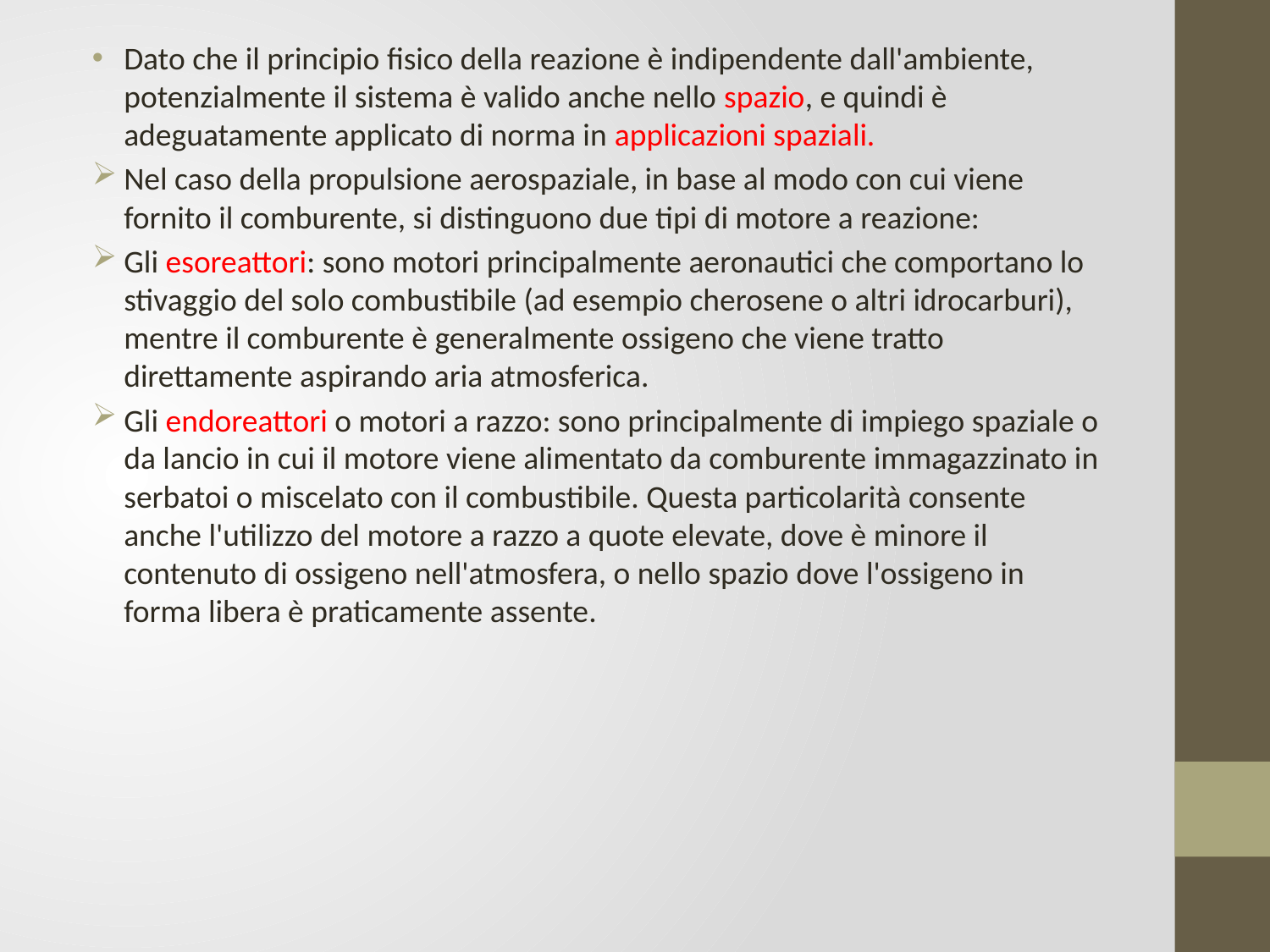

Dato che il principio fisico della reazione è indipendente dall'ambiente, potenzialmente il sistema è valido anche nello spazio, e quindi è adeguatamente applicato di norma in applicazioni spaziali.
Nel caso della propulsione aerospaziale, in base al modo con cui viene fornito il comburente, si distinguono due tipi di motore a reazione:
Gli esoreattori: sono motori principalmente aeronautici che comportano lo stivaggio del solo combustibile (ad esempio cherosene o altri idrocarburi), mentre il comburente è generalmente ossigeno che viene tratto direttamente aspirando aria atmosferica.
Gli endoreattori o motori a razzo: sono principalmente di impiego spaziale o da lancio in cui il motore viene alimentato da comburente immagazzinato in serbatoi o miscelato con il combustibile. Questa particolarità consente anche l'utilizzo del motore a razzo a quote elevate, dove è minore il contenuto di ossigeno nell'atmosfera, o nello spazio dove l'ossigeno in forma libera è praticamente assente.